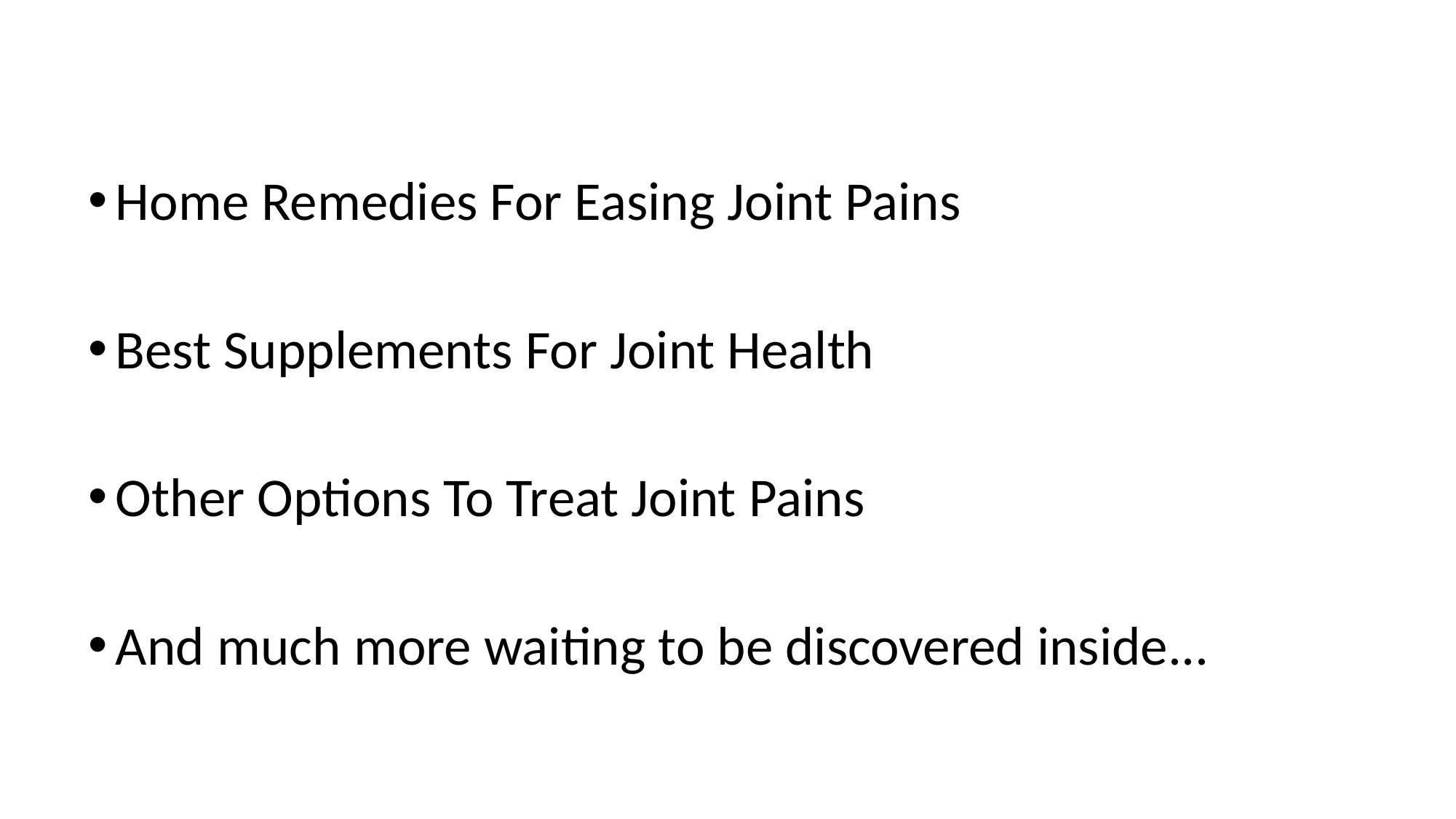

Home Remedies For Easing Joint Pains

Best Supplements For Joint Health

Other Options To Treat Joint Pains

And much more waiting to be discovered inside...